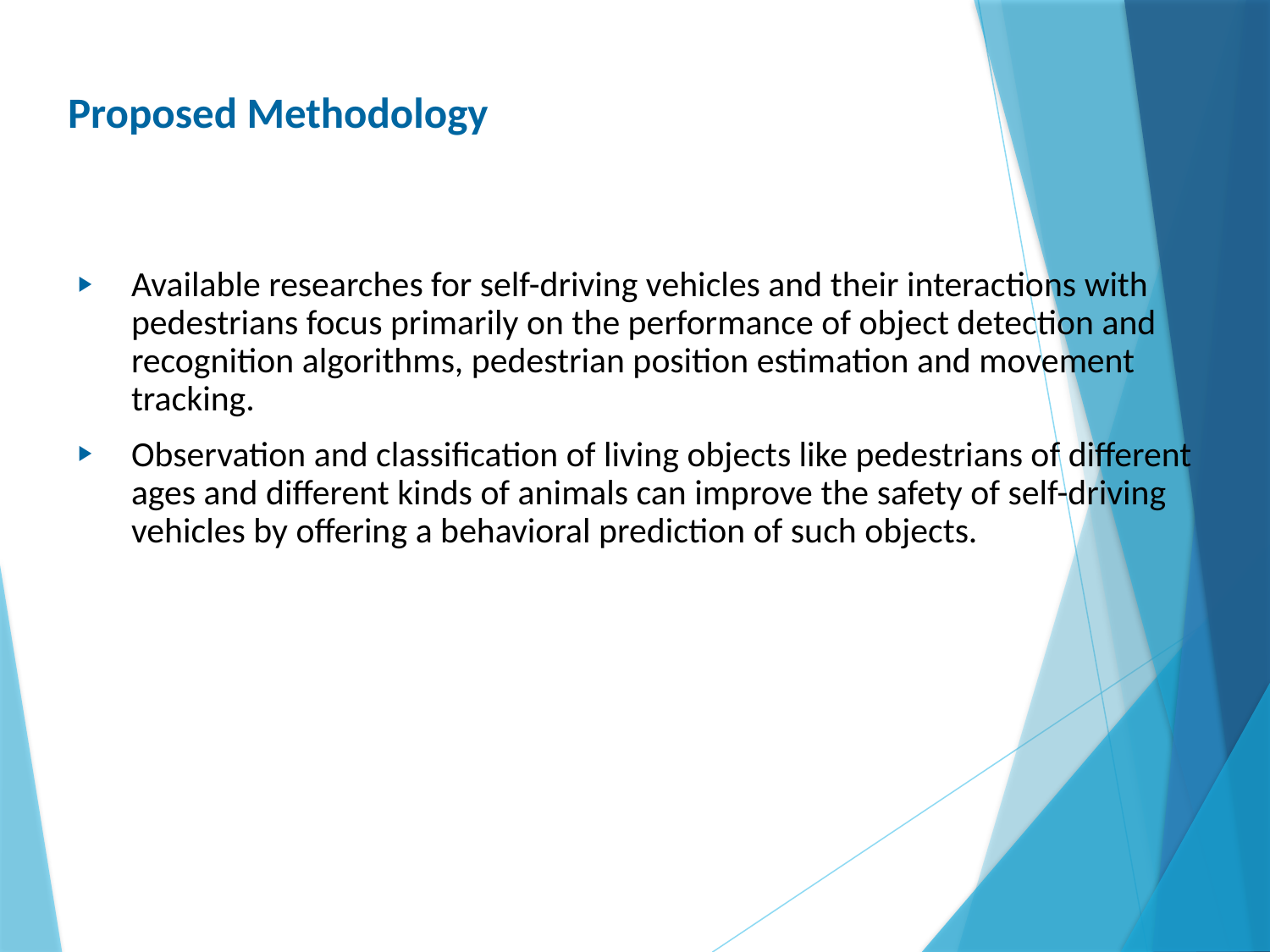

# Proposed Methodology
Available researches for self-driving vehicles and their interactions with pedestrians focus primarily on the performance of object detection and recognition algorithms, pedestrian position estimation and movement tracking.
Observation and classification of living objects like pedestrians of different ages and different kinds of animals can improve the safety of self-driving vehicles by offering a behavioral prediction of such objects.